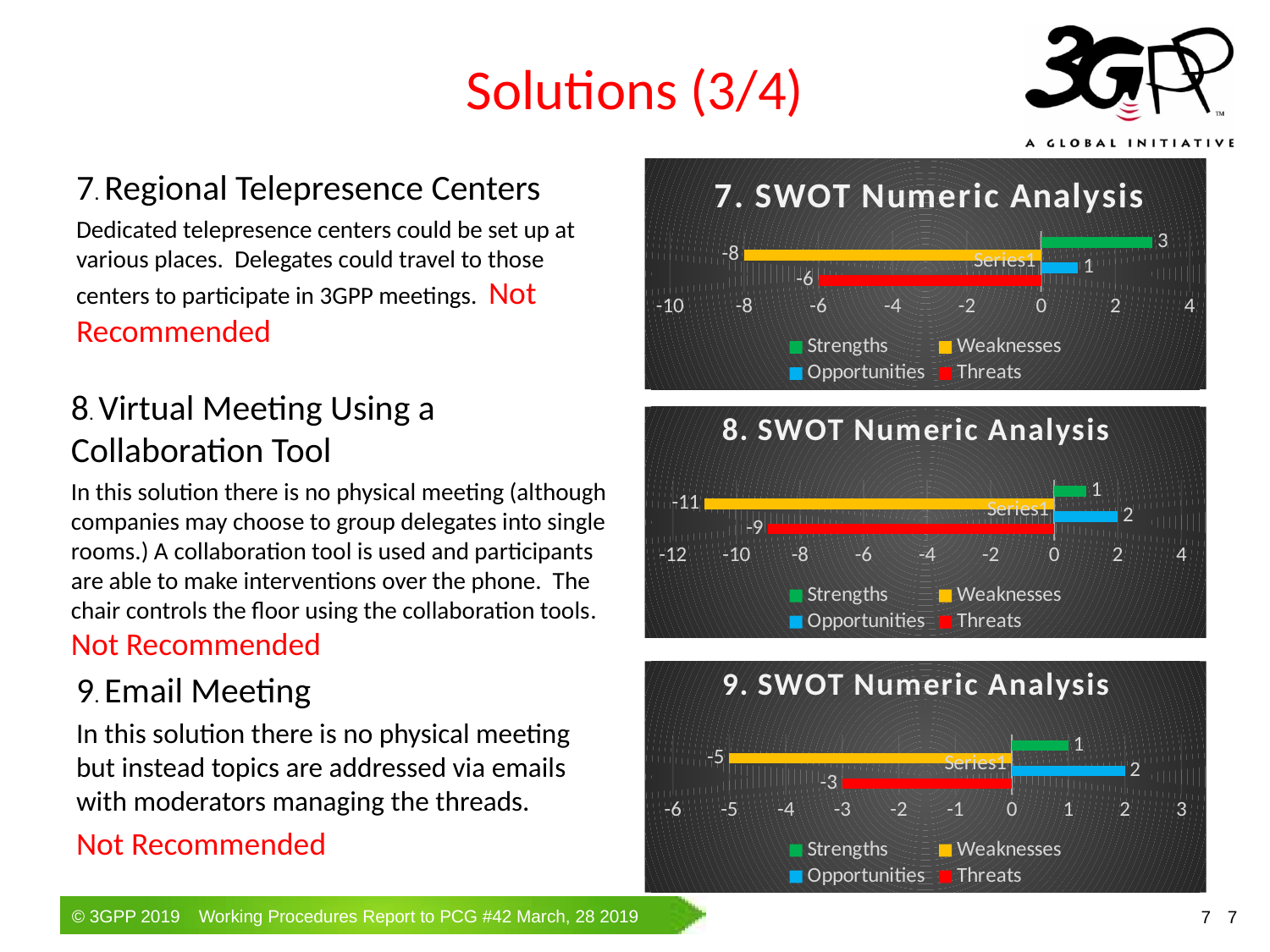

# Solutions (3/4)
7. Regional Telepresence Centers
Dedicated telepresence centers could be set up at various places.  Delegates could travel to those centers to participate in 3GPP meetings.  Not Recommended

### Chart: 7. SWOT Numeric Analysis

| Category | Threats | Opportunities | Weaknesses | Strengths |
|---|---|---|---|---|
|  | -6.0 | 1.0 | -8.0 | 3.0 |
8. Virtual Meeting Using a Collaboration Tool
In this solution there is no physical meeting (although companies may choose to group delegates into single rooms.) A collaboration tool is used and participants are able to make interventions over the phone.  The chair controls the floor using the collaboration tools. Not Recommended

### Chart: 8. SWOT Numeric Analysis

| Category | Threats | Opportunities | Weaknesses | Strengths |
|---|---|---|---|---|
|  | -9.0 | 2.0 | -11.0 | 1.0 |
9. Email Meeting
In this solution there is no physical meeting but instead topics are addressed via emails with moderators managing the threads.
Not Recommended

### Chart: 9. SWOT Numeric Analysis

| Category | Threats | Opportunities | Weaknesses | Strengths |
|---|---|---|---|---|
|  | -3.0 | 2.0 | -5.0 | 1.0 |
7
7